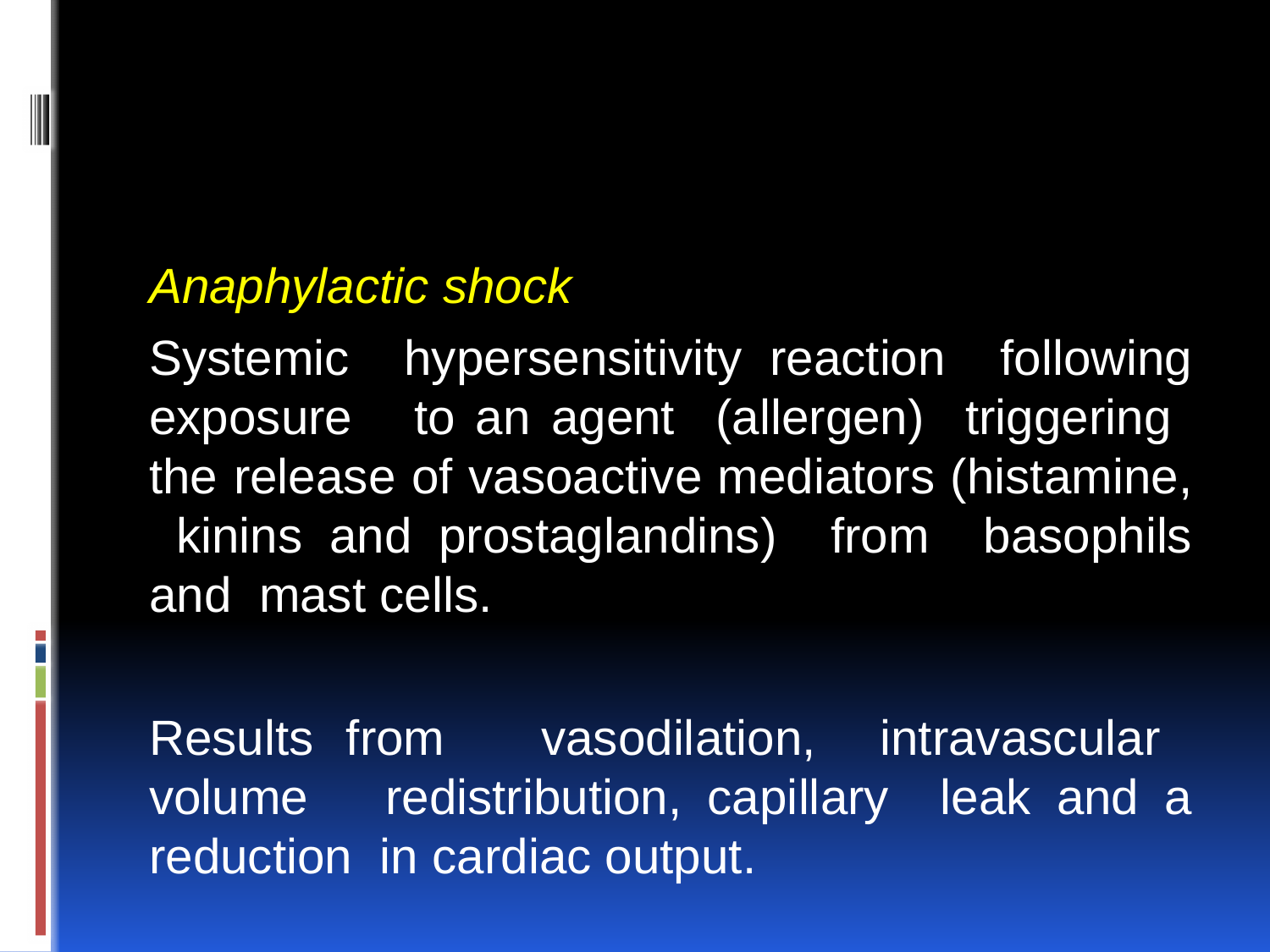

Anaphylactic shock
Systemic  hypersensitivity reaction  following exposure   to an agent  (allergen)  triggering  the release of vasoactive mediators (histamine,  kinins and prostaglandins)  from  basophils and  mast cells.

Results from   vasodilation,  intravascular  volume   redistribution, capillary  leak and a reduction  in cardiac output.